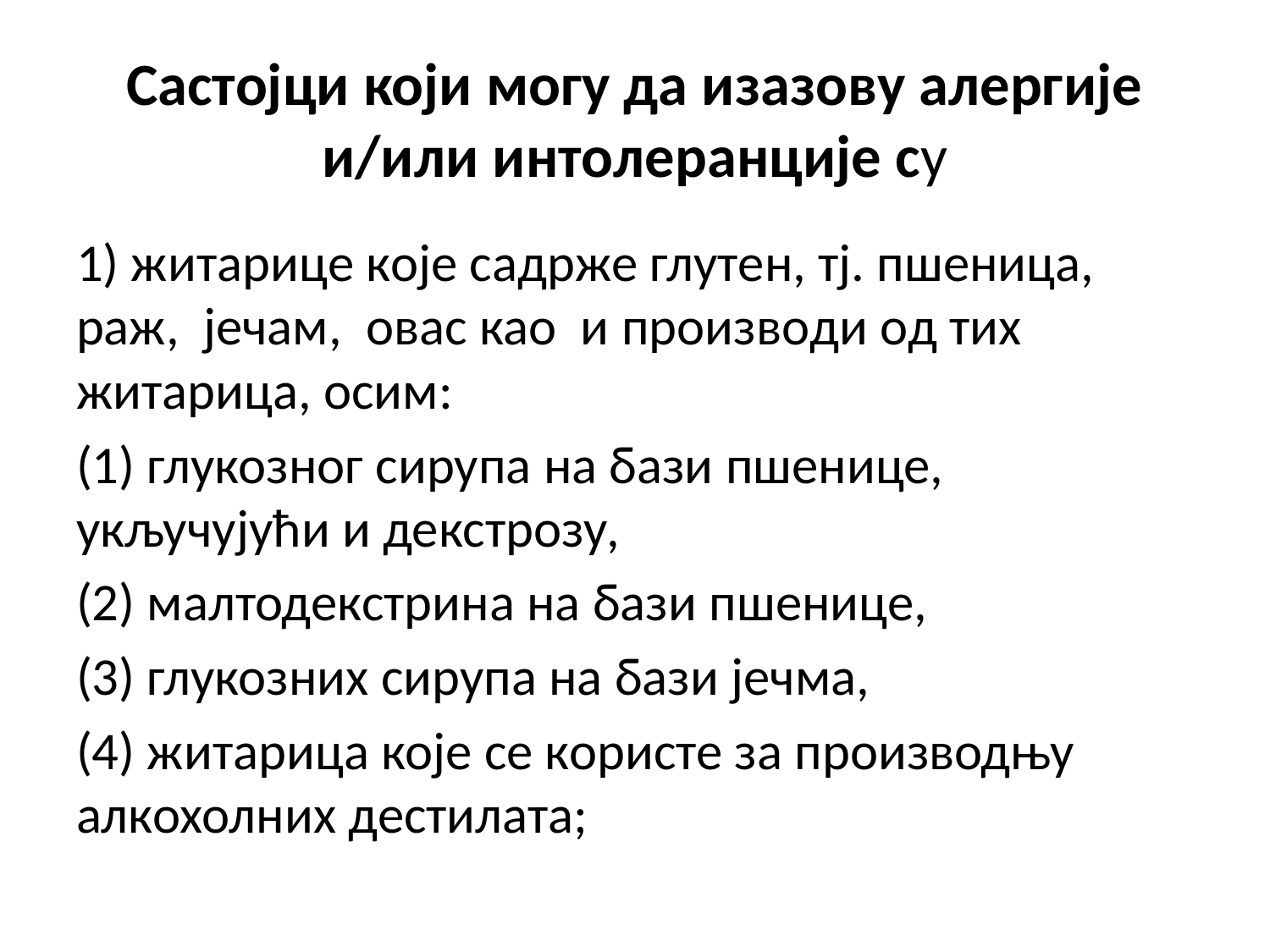

# Састојци који могу да изазову алергије и/или интолеранције су
1) житaрицe кoje сaдржe глутeн, тj. пшeницa,  рaж,  jeчaм,  овас као  и прoизвoди oд тих житaрицa, осим:
(1) глукозног сирупа на бази пшенице, укључујући и декстрозу,
(2) малтодекстрина на бази пшенице,
(3) глукозних сирупа на бази јечма,
(4) житарица које се користе за производњу алкохолних дестилата;